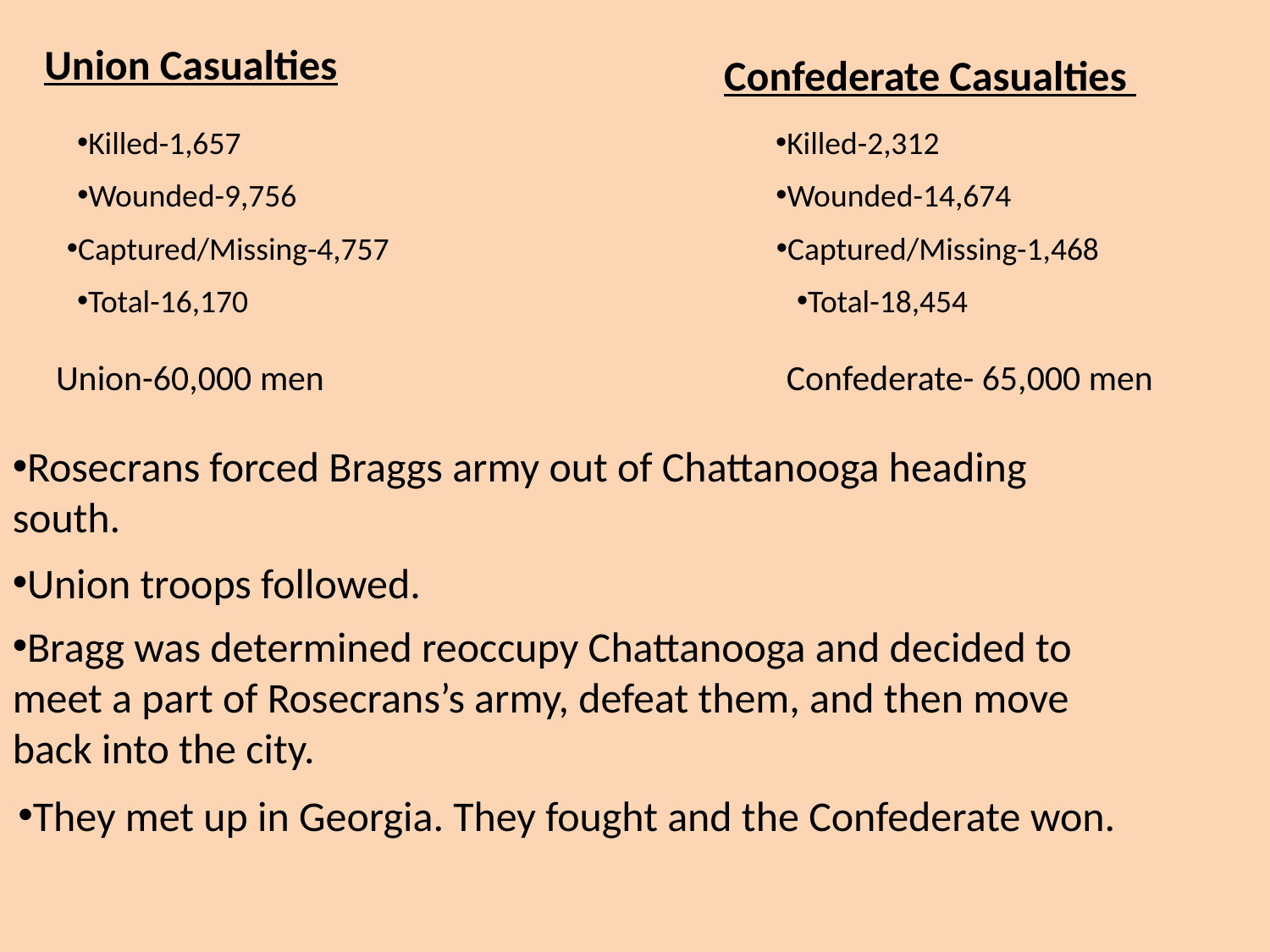

Union Casualties
Confederate Casualties
Killed-1,657
Killed-2,312
Wounded-9,756
Wounded-14,674
Captured/Missing-4,757
Captured/Missing-1,468
Total-16,170
Total-18,454
Union-60,000 men
Confederate- 65,000 men
Rosecrans forced Braggs army out of Chattanooga heading south.
Union troops followed.
Bragg was determined reoccupy Chattanooga and decided to meet a part of Rosecrans’s army, defeat them, and then move back into the city.

They met up in Georgia. They fought and the Confederate won.